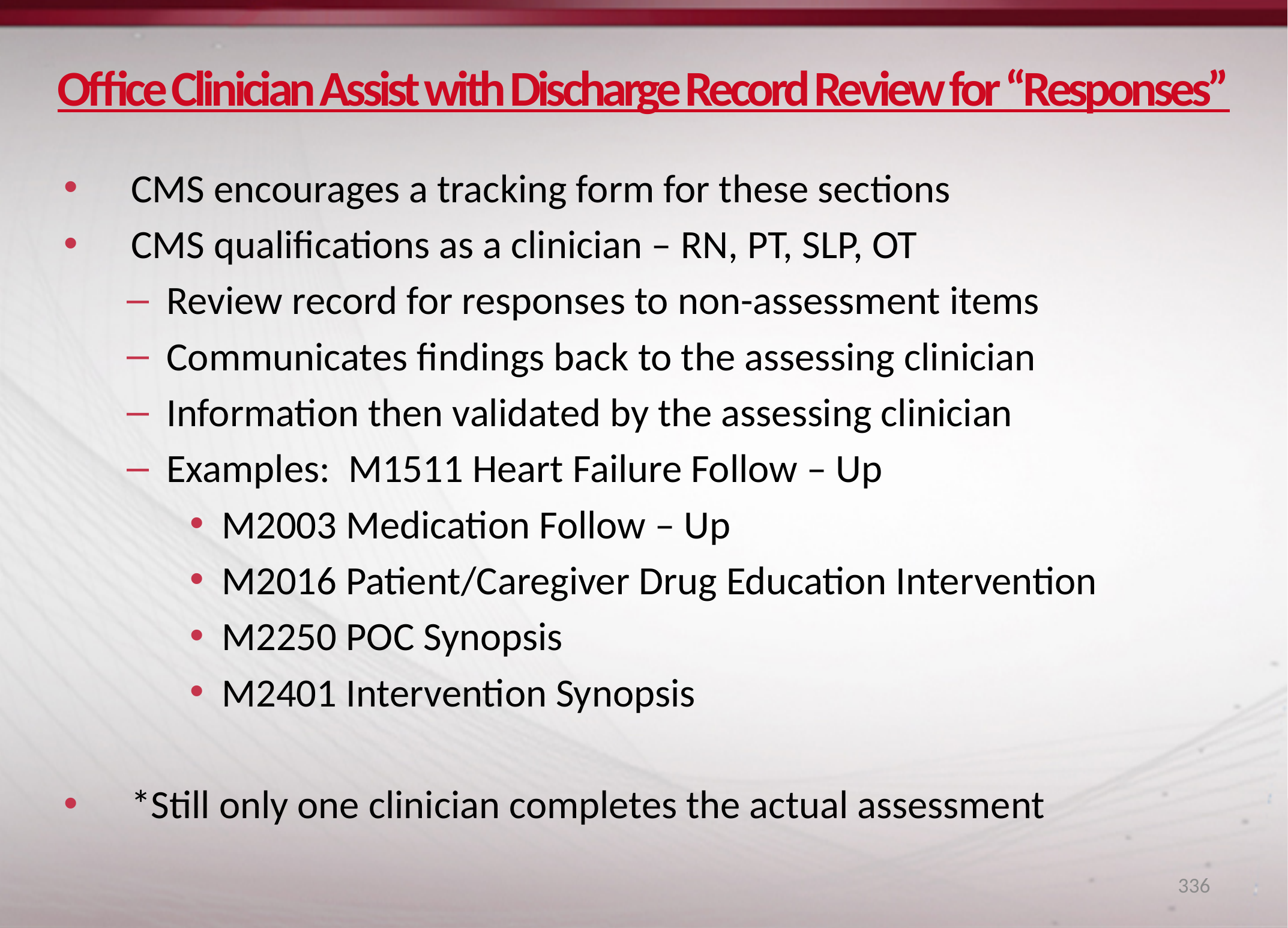

# Office Clinician Assist with Discharge Record Review for “Responses”
CMS encourages a tracking form for these sections
CMS qualifications as a clinician – RN, PT, SLP, OT
Review record for responses to non-assessment items
Communicates findings back to the assessing clinician
Information then validated by the assessing clinician
Examples:  M1511 Heart Failure Follow – Up
M2003 Medication Follow – Up
M2016 Patient/Caregiver Drug Education Intervention
M2250 POC Synopsis
M2401 Intervention Synopsis

*Still only one clinician completes the actual assessment
336